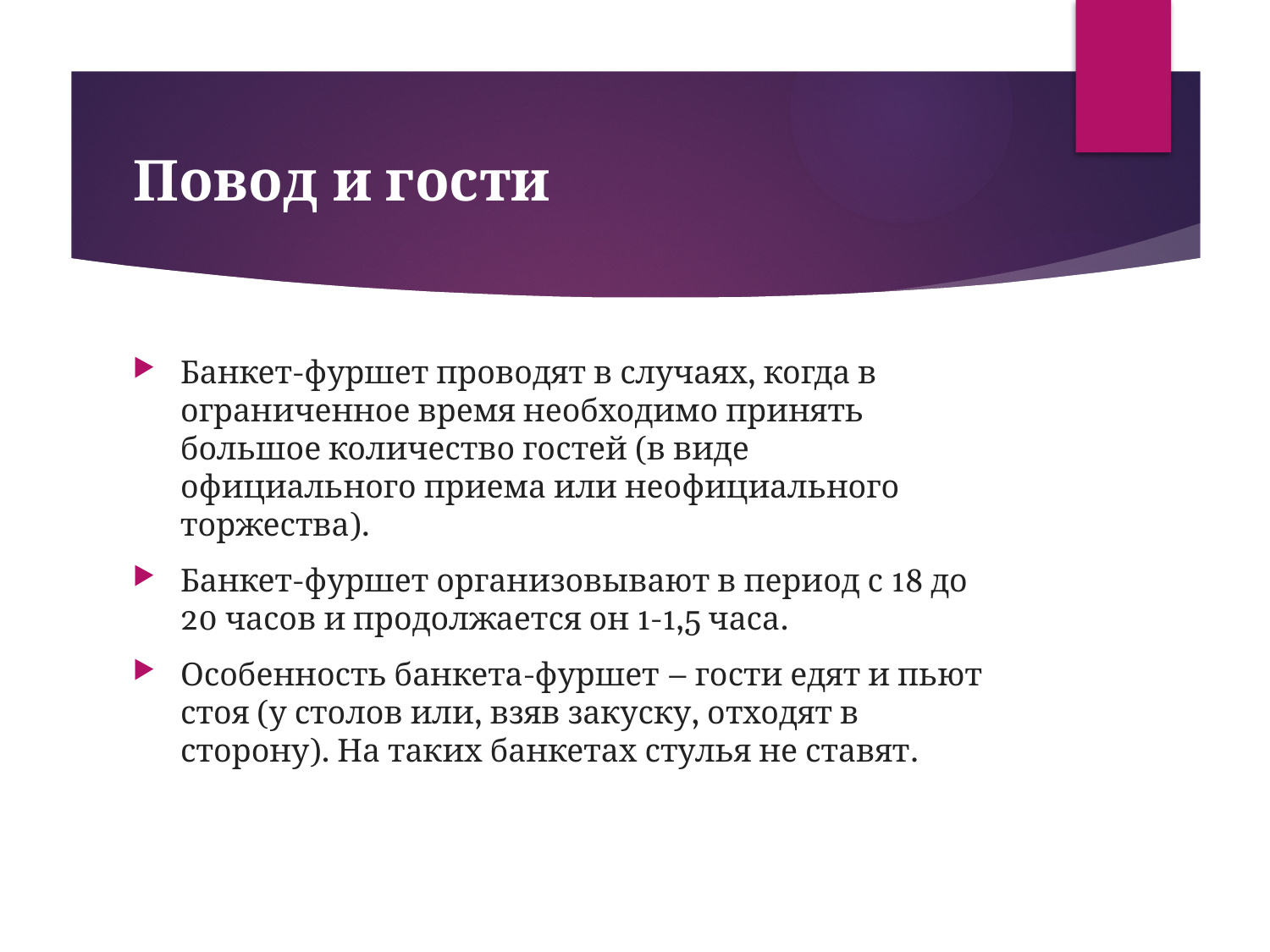

# Повод и гости
Банкет-фуршет проводят в случаях, когда в ограниченное время необходимо принять большое количество гостей (в виде официального приема или неофициального торжества).
Банкет-фуршет организовывают в период с 18 до 20 часов и продолжается он 1-1,5 часа.
Особенность банкета-фуршет – гости едят и пьют стоя (у столов или, взяв закуску, отходят в сторону). На таких банкетах стулья не ставят.